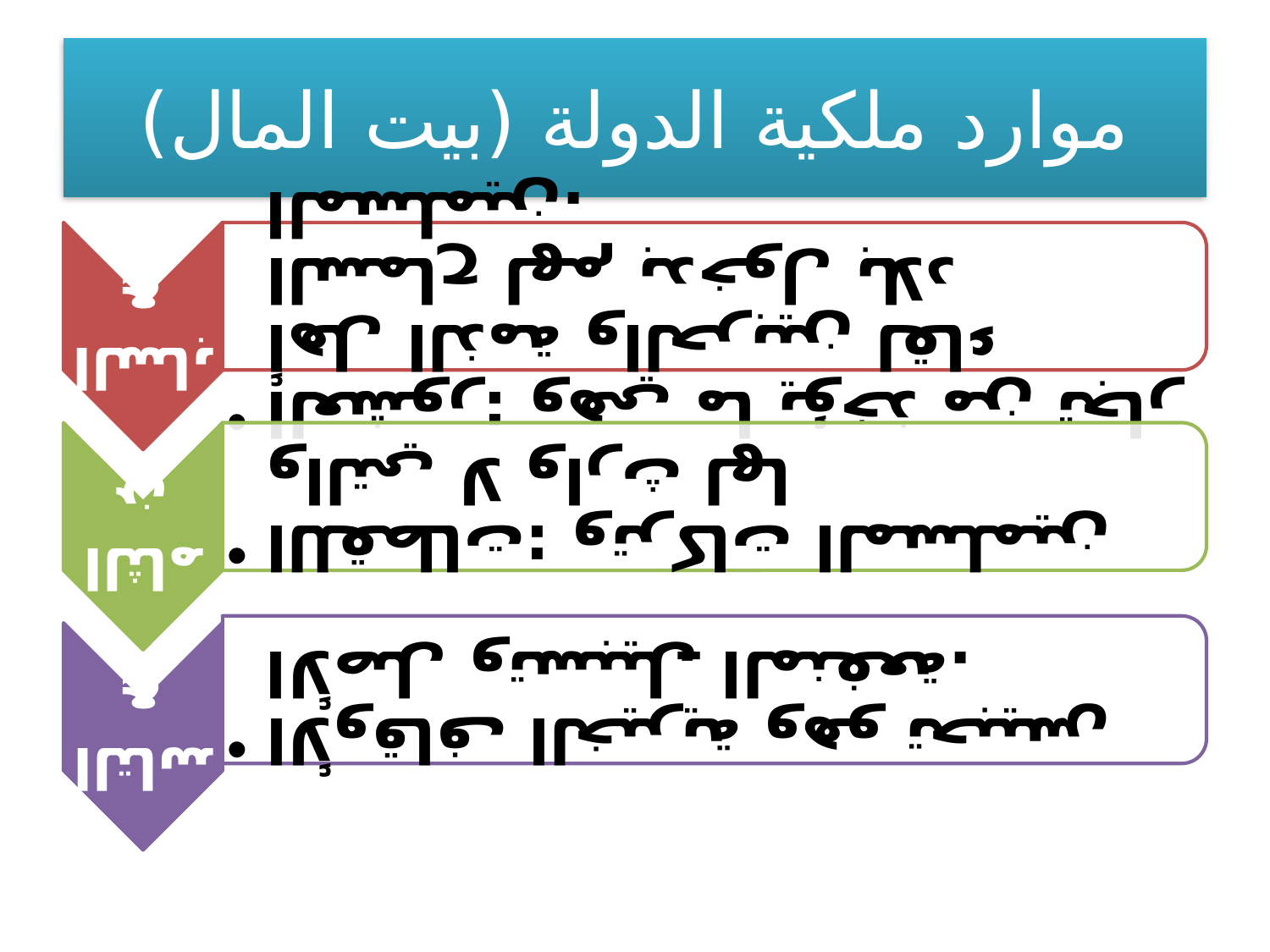

# موارد ملكية الدولة (بيت المال)
السابع
العشور: وهي ما يؤخذ من تجار أهل الذمة والحربين لقاء السماح لهم بدخول بلاد المسلمين.
الثامن
اللقطات: وتركات المسلمين والتي لا وارث لها
التاسع
الأوقاف الخيرية وهو تحبيس الأصل وتسبيل المنفعة.